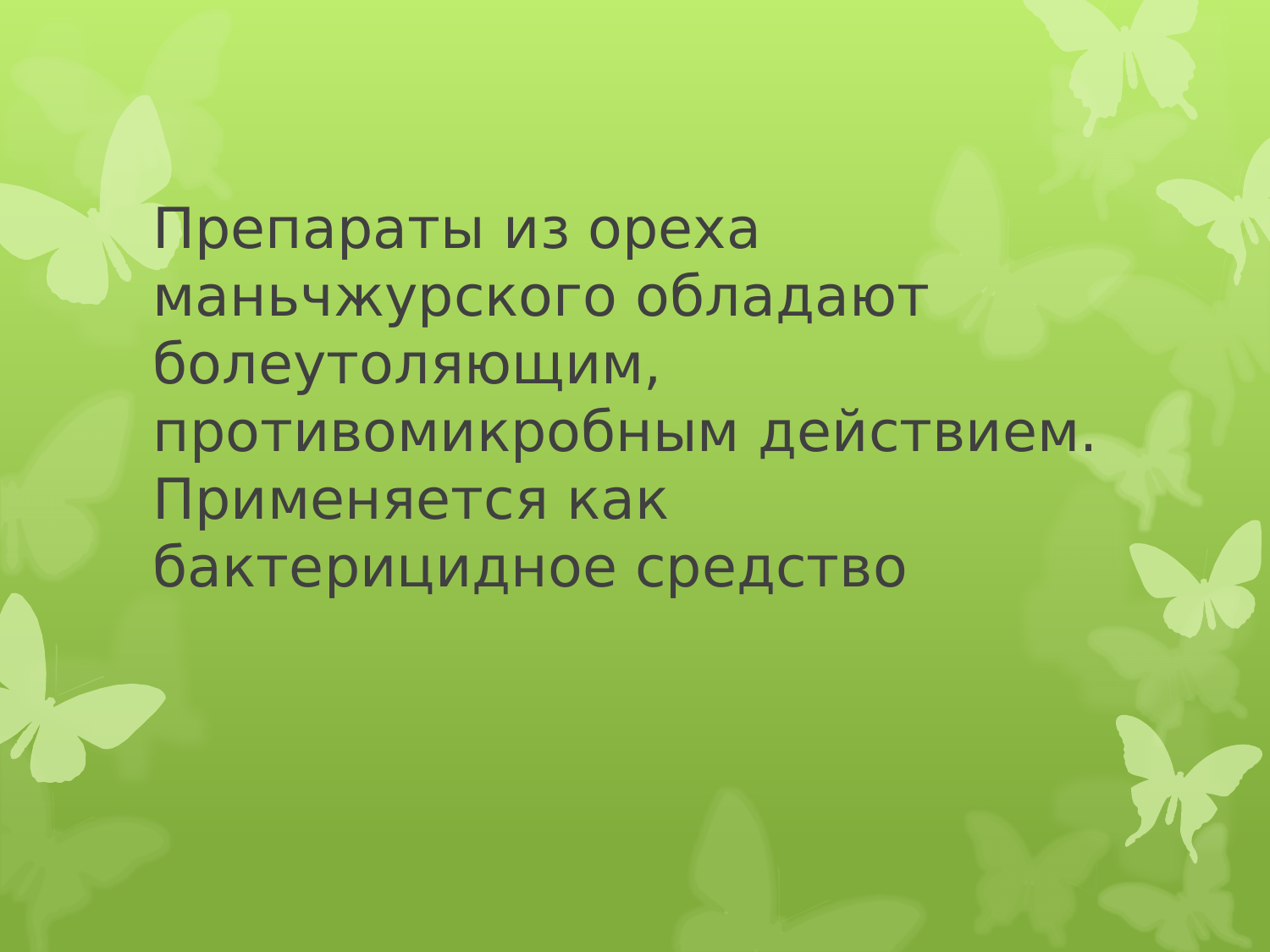

# Препараты из ореха маньчжурского обладают болеутоляющим, противомикробным действием. Применяется как бактерицидное средство